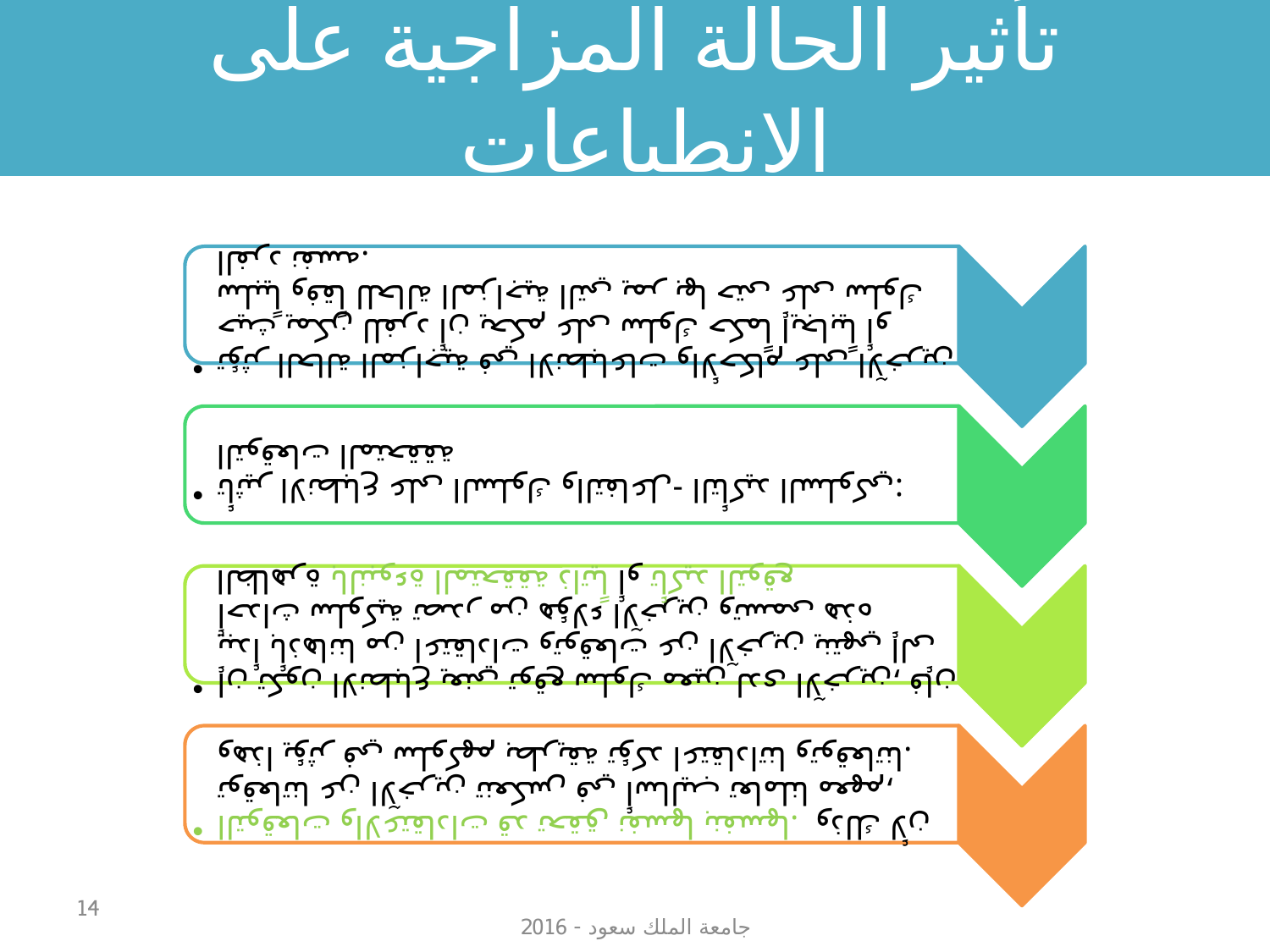

تأثير الحالة المزاجية على الانطباعات

تؤثر الحالة المزاجية في الانطباعات والأحكام على الآخرين حيث يمكن للفرد أن يحكم على سلوك حكماً إيجابياً أو سلبياً وفقاً للحالة المزاجية التي يمر بها حتى على سلوك الفرد نفسه.

تأثير الانطباع على السلوك والتفاعل- التأكيد السلوكي: التوقعات المتحققة

إن تكون الانطباع يعني توقع سلوك معين لدى الآخرين, فإن يبدأ بأذهاننا من اعتقادات وتوقعات عن الآخرين ينتهي إلى أحداث سلوكية تصدر من هؤلاء الآخرين وتسمى هذه الظاهرة بالنبوءة المتحققة ذاتياً أو تأكيد التوقع

التوقعات والاعتقادات قد تحقق نفسها بنفسها.  وذلك لأن توقعاتنا عن الآخرين تنعكس في أساليب تعاملنا معهم, وهذا يؤثر في سلوكهم بطريقة تؤكد اعتقاداتنا وتوقعاتنا.

14
جامعة الملك سعود - 2016